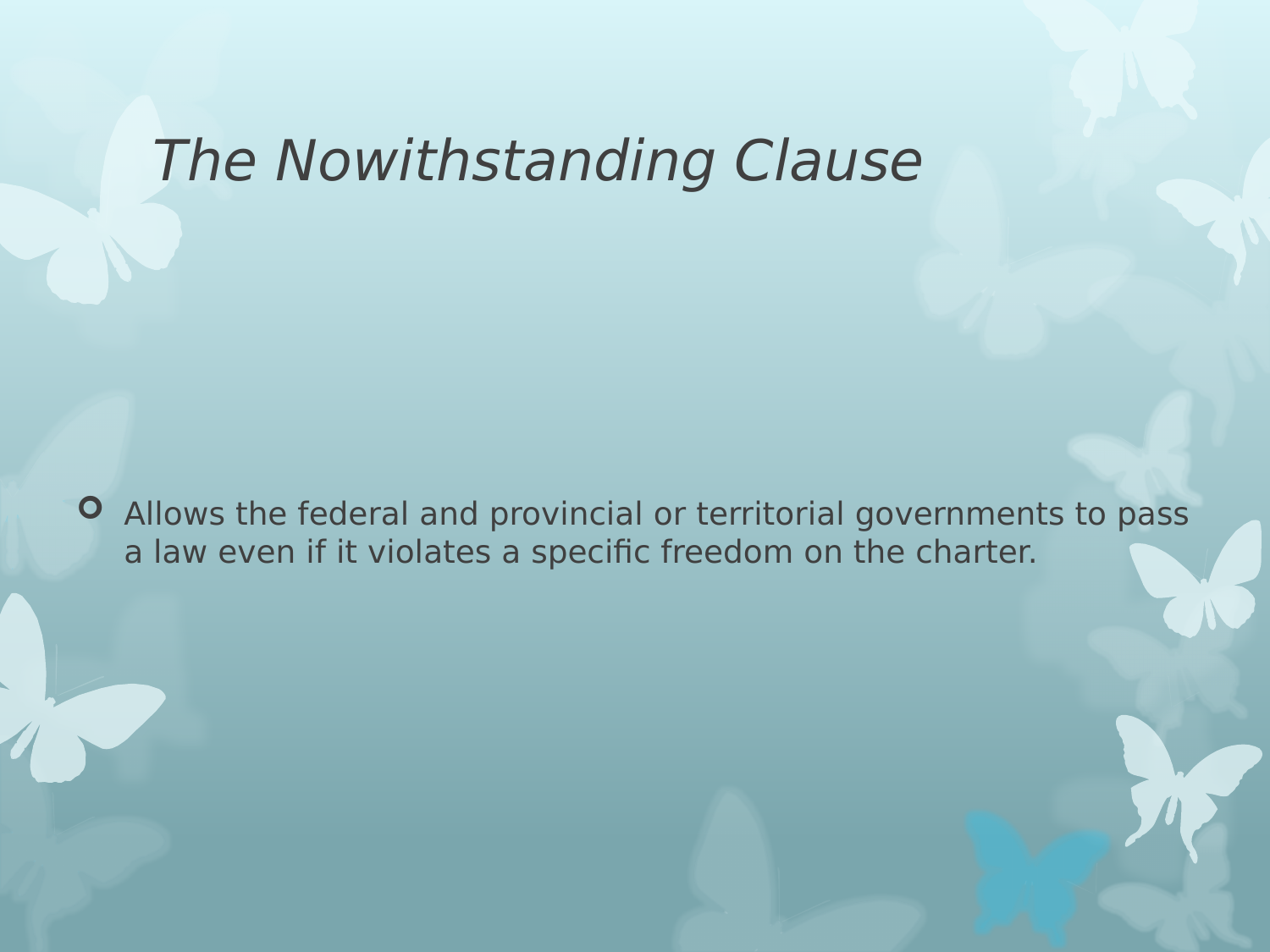

# The Nowithstanding Clause
Allows the federal and provincial or territorial governments to pass a law even if it violates a specific freedom on the charter.